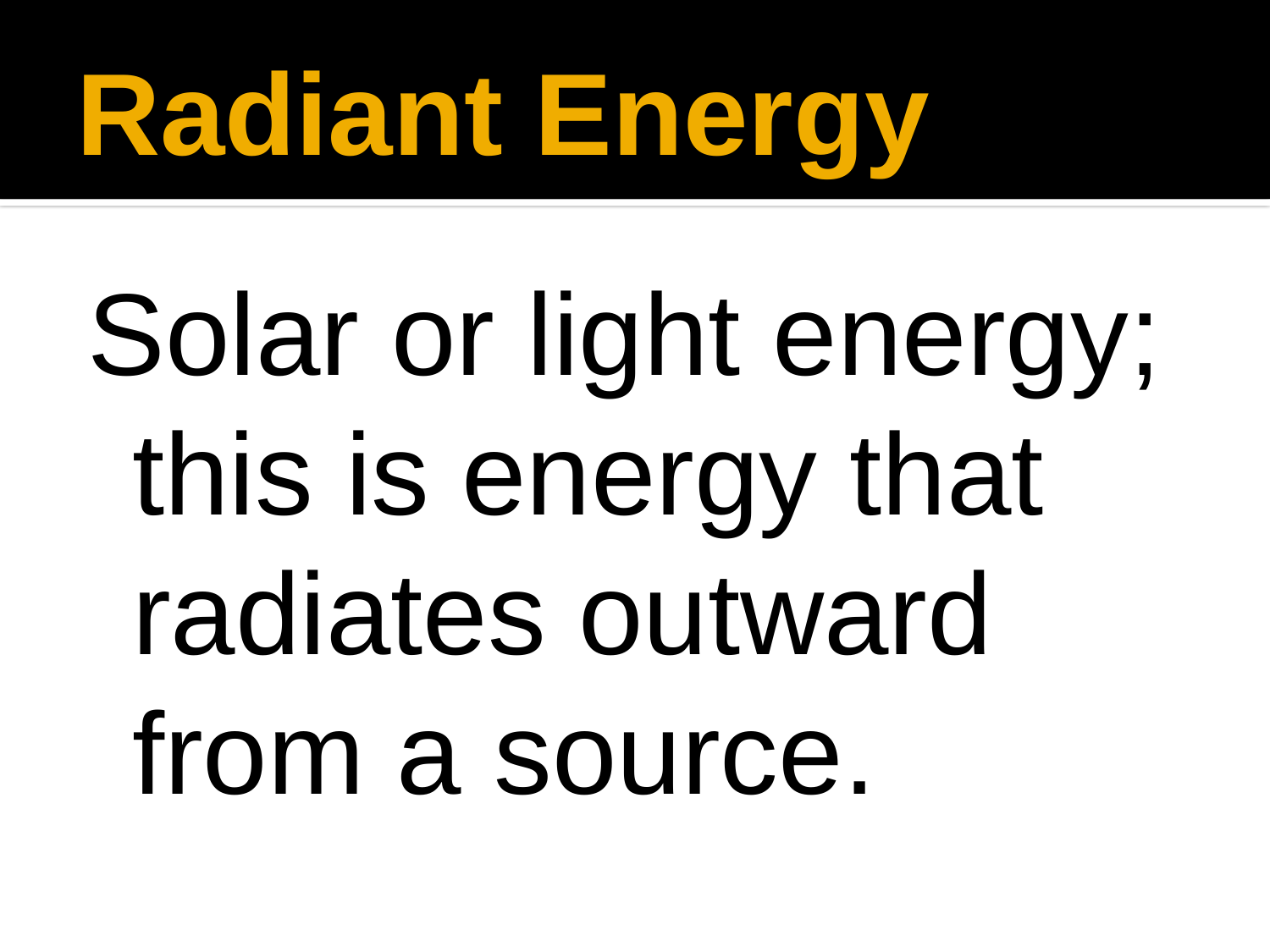

# Radiant Energy
Solar or light energy; this is energy that radiates outward from a source.